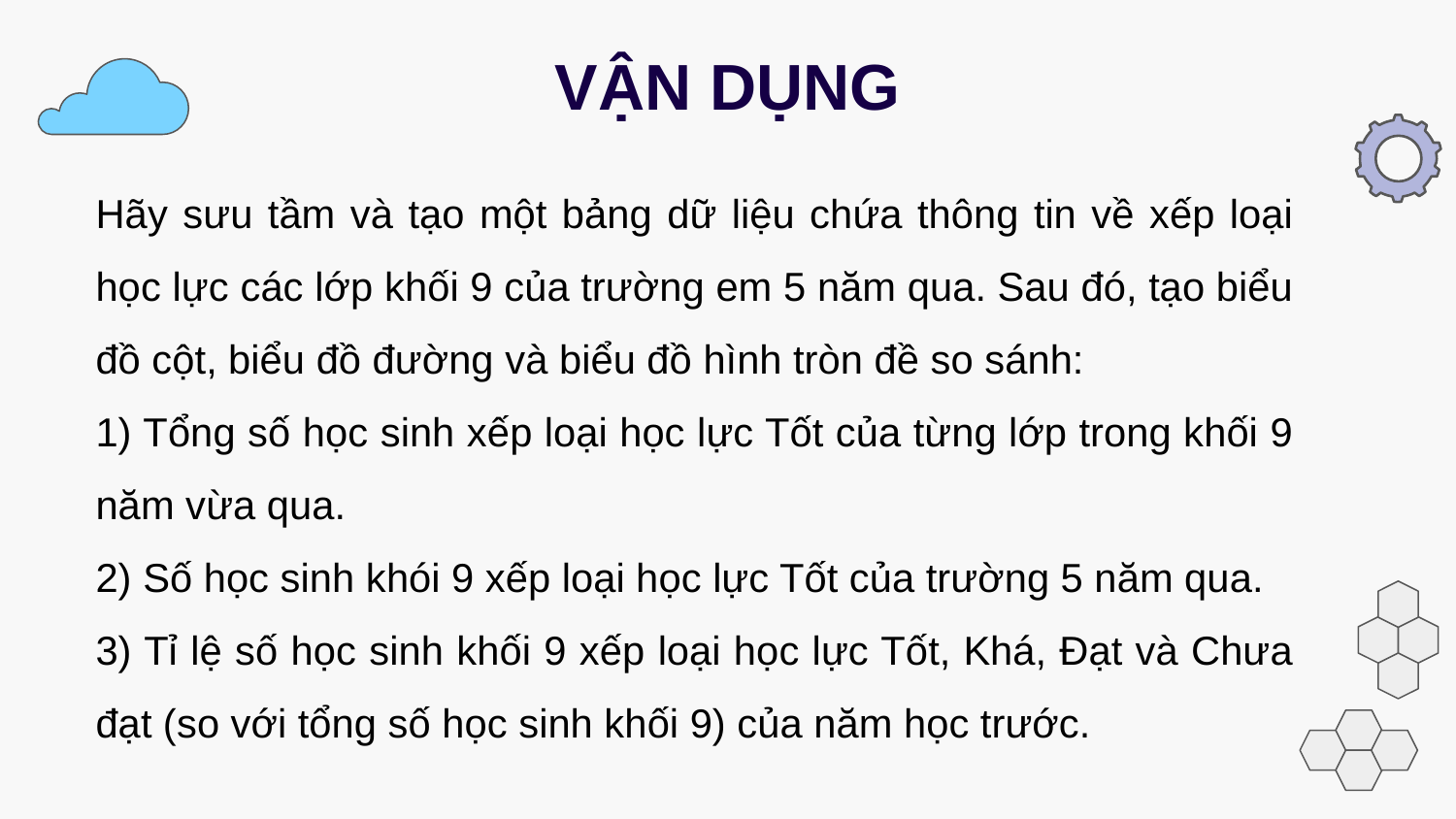

# VẬN DỤNG
Hãy sưu tầm và tạo một bảng dữ liệu chứa thông tin về xếp loại học lực các lớp khối 9 của trường em 5 năm qua. Sau đó, tạo biểu đồ cột, biểu đồ đường và biểu đồ hình tròn đề so sánh:
1) Tổng số học sinh xếp loại học lực Tốt của từng lớp trong khối 9 năm vừa qua.
2) Số học sinh khói 9 xếp loại học lực Tốt của trường 5 năm qua.
3) Tỉ lệ số học sinh khối 9 xếp loại học lực Tốt, Khá, Đạt và Chưa đạt (so với tổng số học sinh khối 9) của năm học trước.